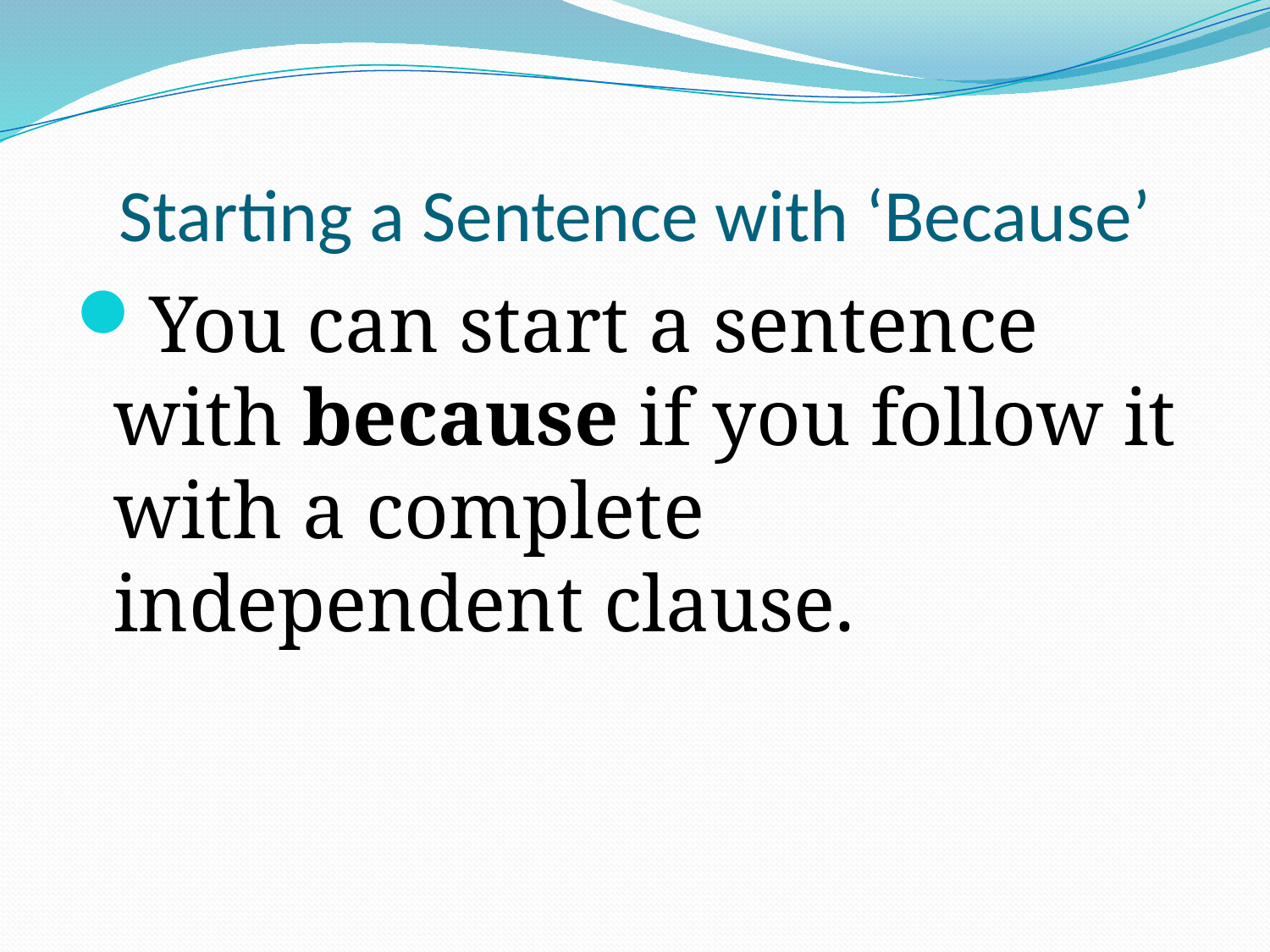

# Starting a Sentence with ‘Because’
You can start a sentence with because if you follow it with a complete independent clause.